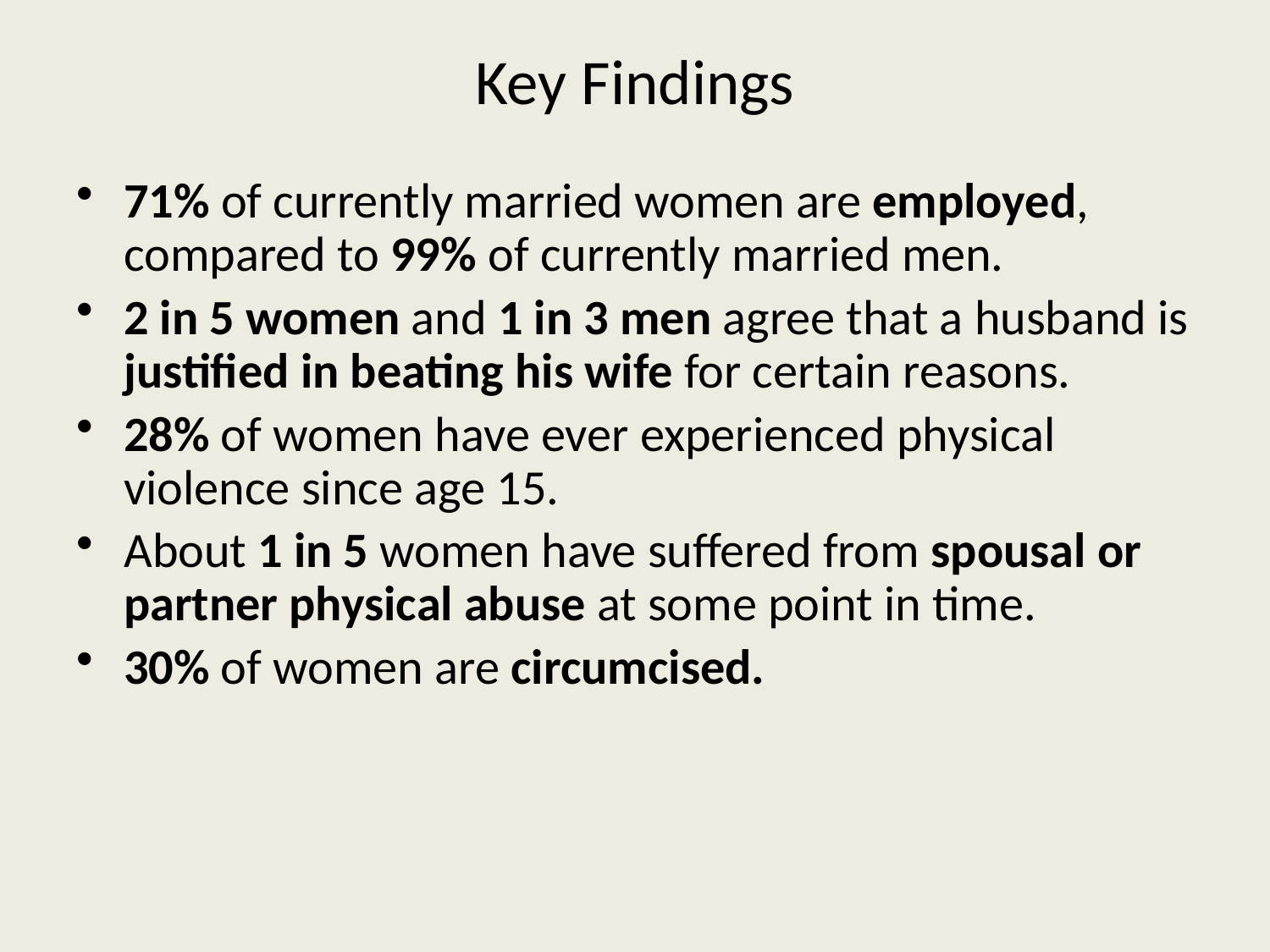

# Key Findings
71% of currently married women are employed, compared to 99% of currently married men.
2 in 5 women and 1 in 3 men agree that a husband is justified in beating his wife for certain reasons.
28% of women have ever experienced physical violence since age 15.
About 1 in 5 women have suffered from spousal or partner physical abuse at some point in time.
30% of women are circumcised.